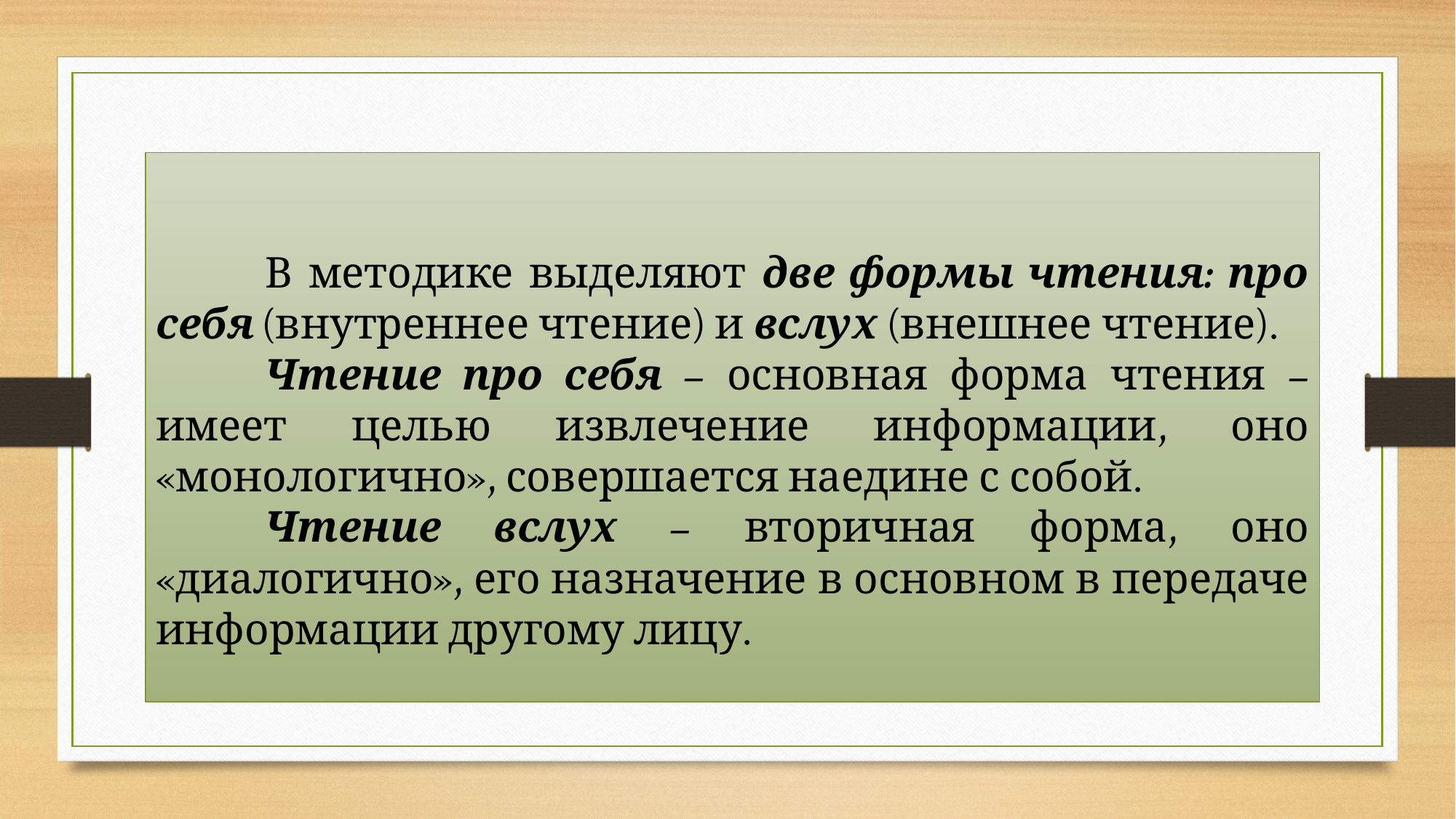

В методике выделяют две формы чтения: про себя (внутреннее чтение) и вслух (внешнее чтение).
	Чтение про себя – основная форма чтения – имеет целью извлечение информации, оно «монологично», совершается наедине с собой.
	Чтение вслух – вторичная форма, оно «диалогично», его назначение в основном в передаче информации другому лицу.